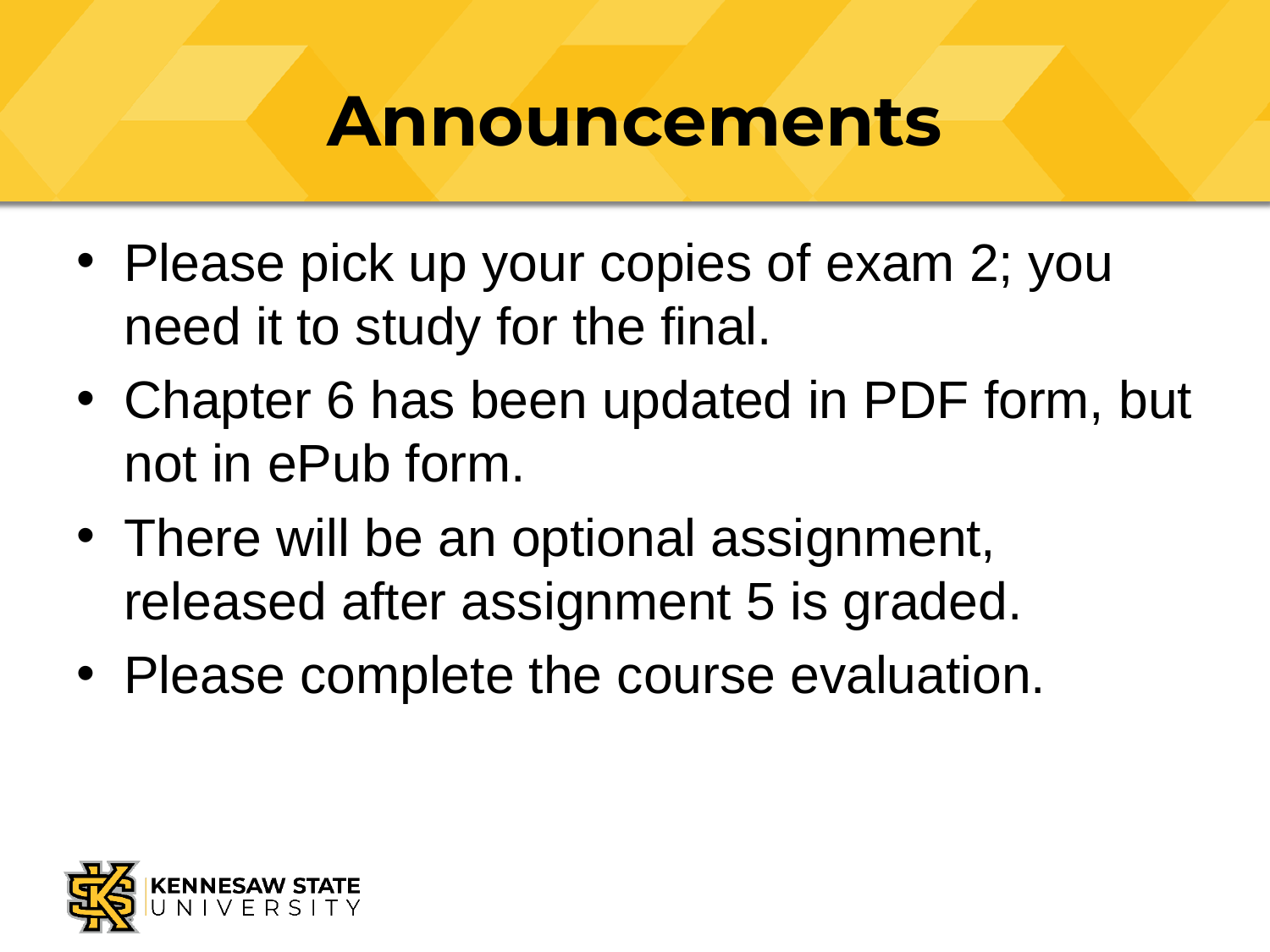

# Announcements
Please pick up your copies of exam 2; you need it to study for the final.
Chapter 6 has been updated in PDF form, but not in ePub form.
There will be an optional assignment, released after assignment 5 is graded.
Please complete the course evaluation.